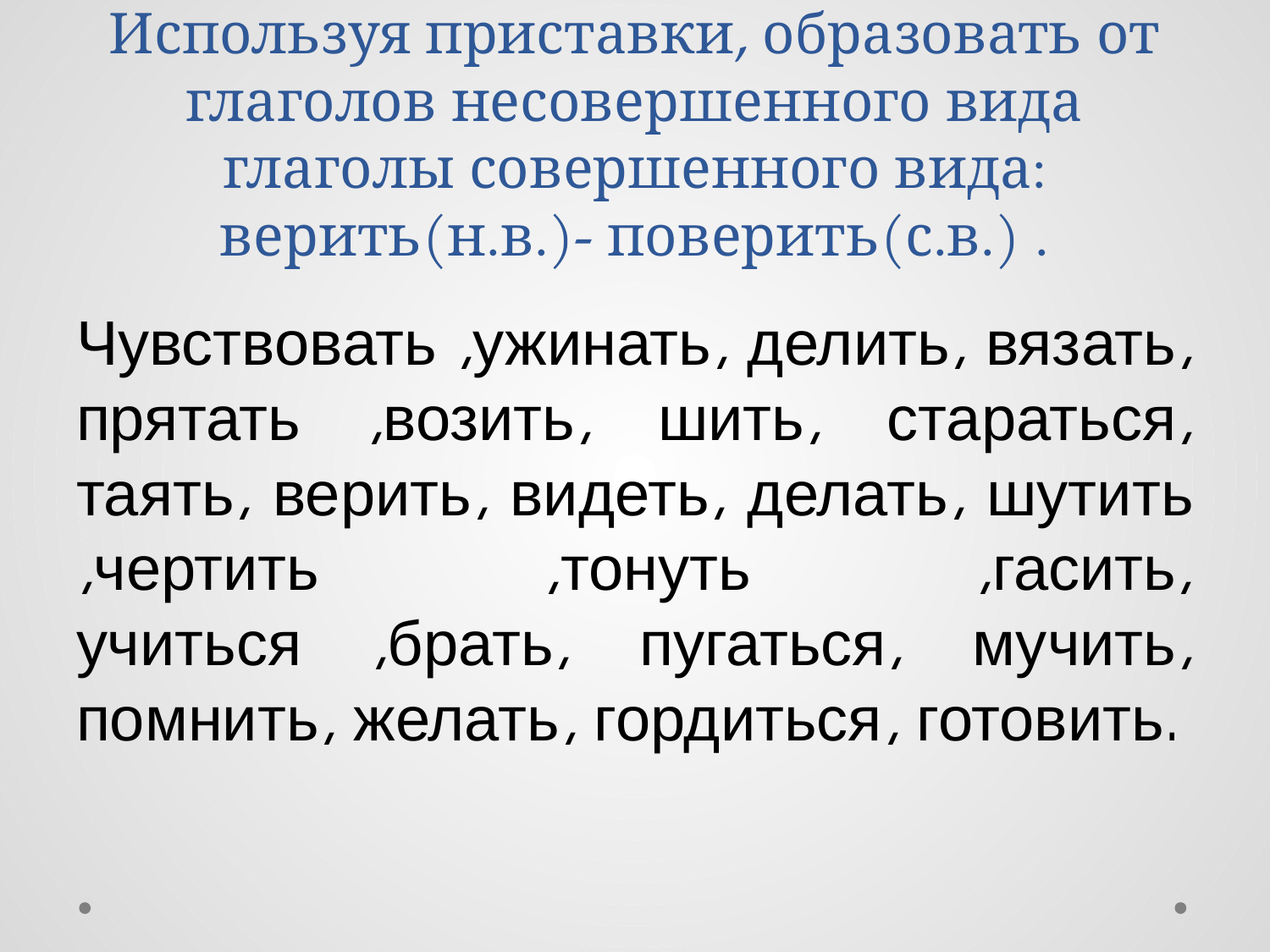

# Используя приставки, образовать от глаголов несовершенного вида глаголы совершенного вида: верить(н.в.)- поверить(с.в.) .
Чувствовать ,ужинать, делить, вязать, прятать ,возить, шить, стараться, таять, верить, видеть, делать, шутить ,чертить ,тонуть ,гасить, учиться ,брать, пугаться, мучить, помнить, желать, гордиться, готовить.